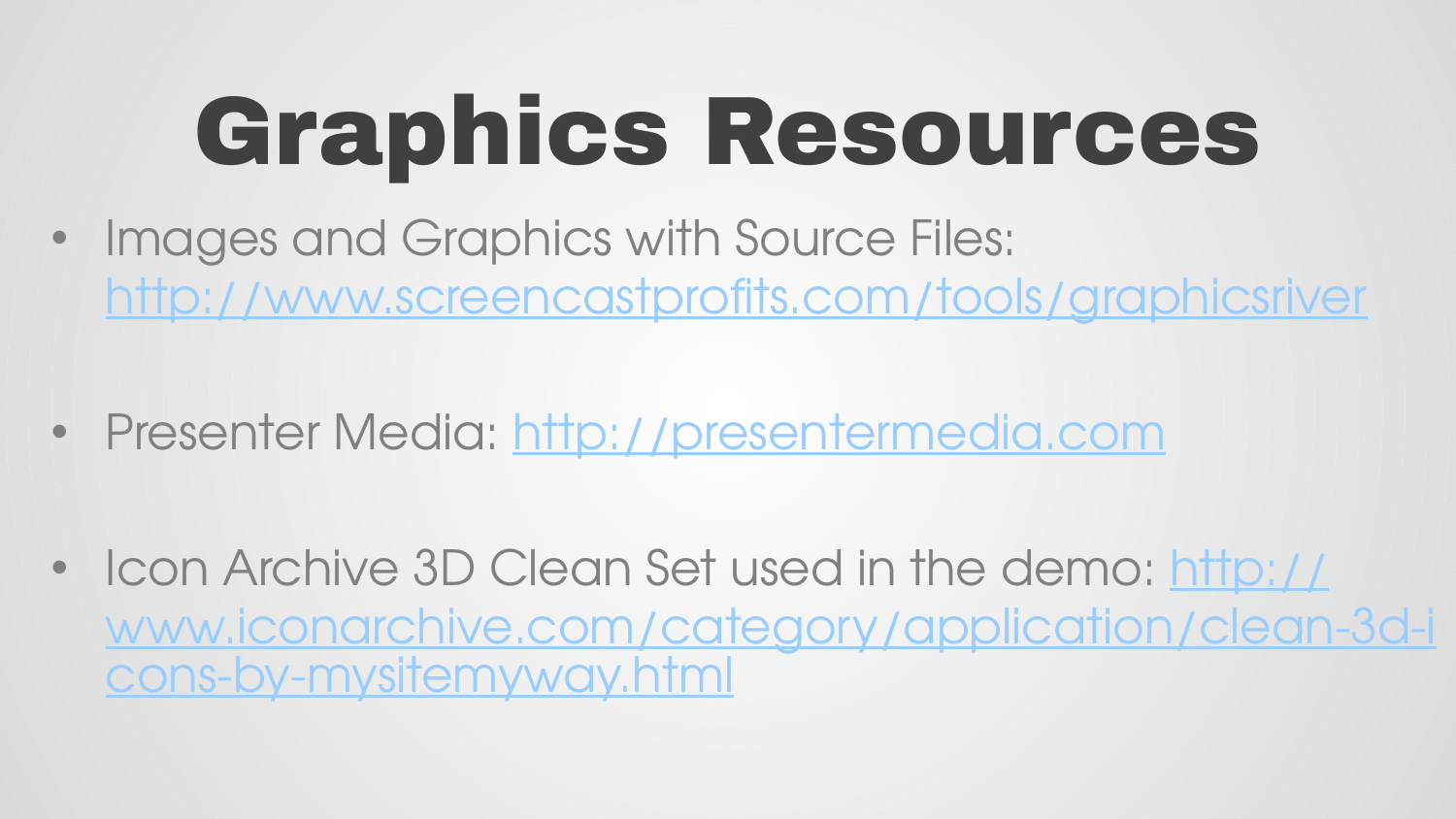

# Graphics Resources
Images and Graphics with Source Files: http://www.screencastprofits.com/tools/graphicsriver

Presenter Media: http://presentermedia.com

Icon Archive 3D Clean Set used in the demo: http://www.iconarchive.com/category/application/clean-3d-icons-by-mysitemyway.html